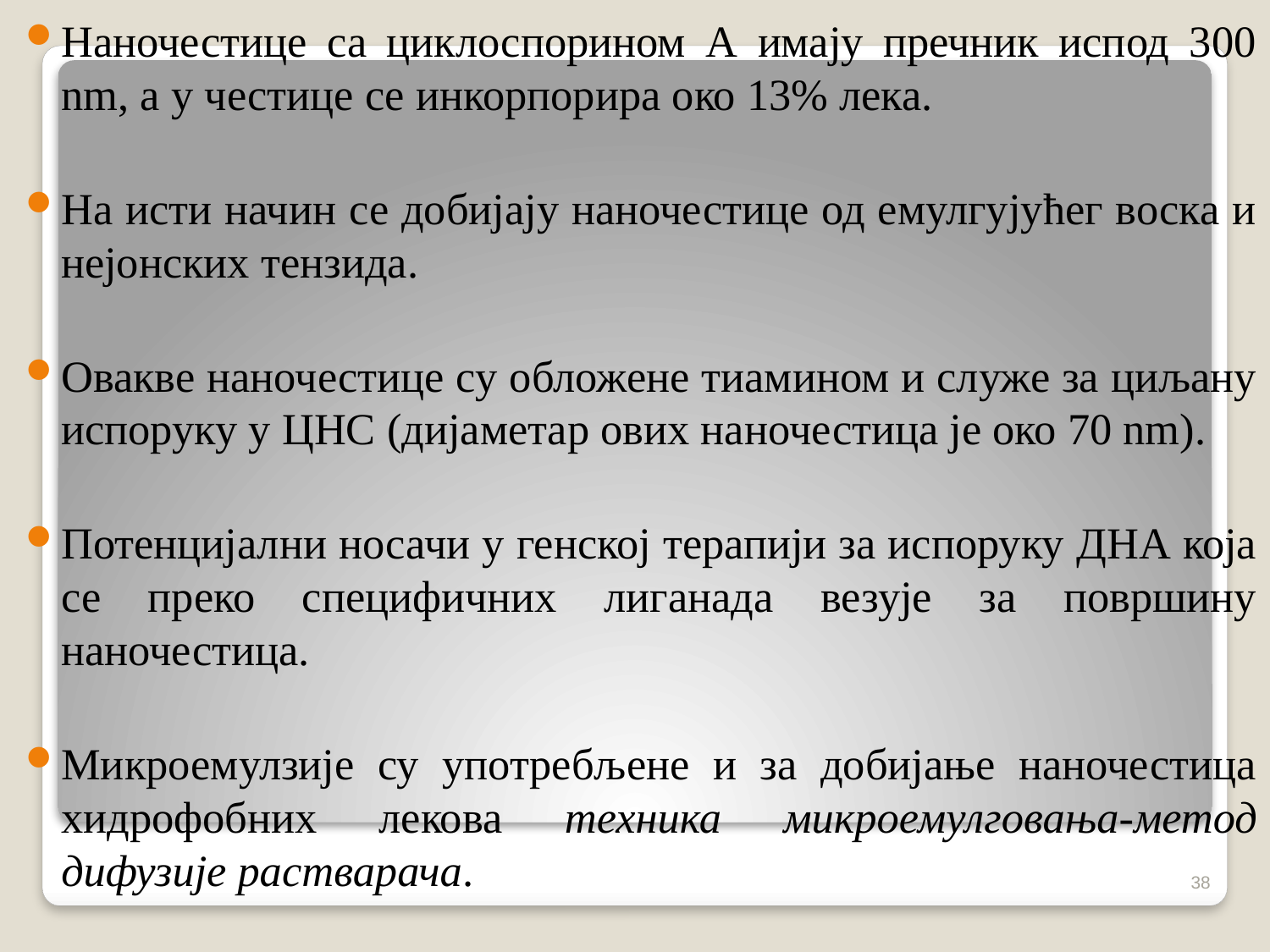

Наночестице са циклоспорином А имају пречник испод 300 nm, а у честице се инкорпорира око 13% лека.

На исти начин се добијају наночестице од емулгујућег воска и нејонских тензида.

Овакве наночестице су обложене тиамином и служе за циљану испоруку у ЦНС (дијаметар ових наночестица је око 70 nm).

Потенцијални носачи у генској терапији за испоруку ДНА која се преко специфичних лиганада везује за површину наночестица.

Микроемулзије су употребљене и за добијање наночестица хидрофобних лекова техника микроемулговања-метод дифузије растварача.
38